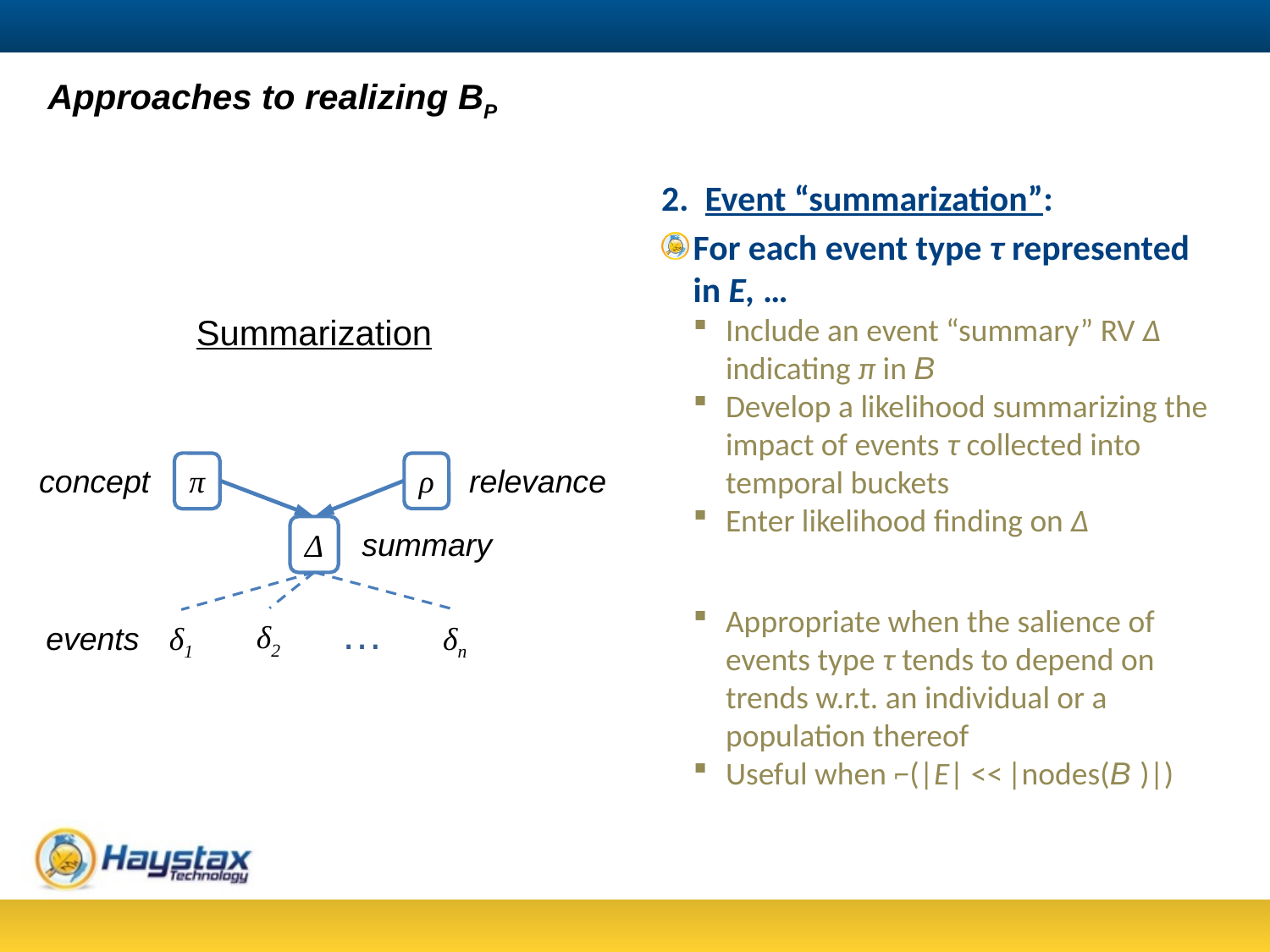

# Approaches to realizing BP
2.  Event “summarization”:
For each event type τ represented in E, …
Include an event “summary” RV Δ indicating π in B
Develop a likelihood summarizing the impact of events τ collected into temporal buckets
Enter likelihood finding on Δ

Appropriate when the salience of events type τ tends to depend on trends w.r.t. an individual or a population thereof
Useful when ⌐(|E| << |nodes(B )|)
Summarization
π
ρ
Δ
…
δ2
δ1
δn
concept
relevance
summary
events